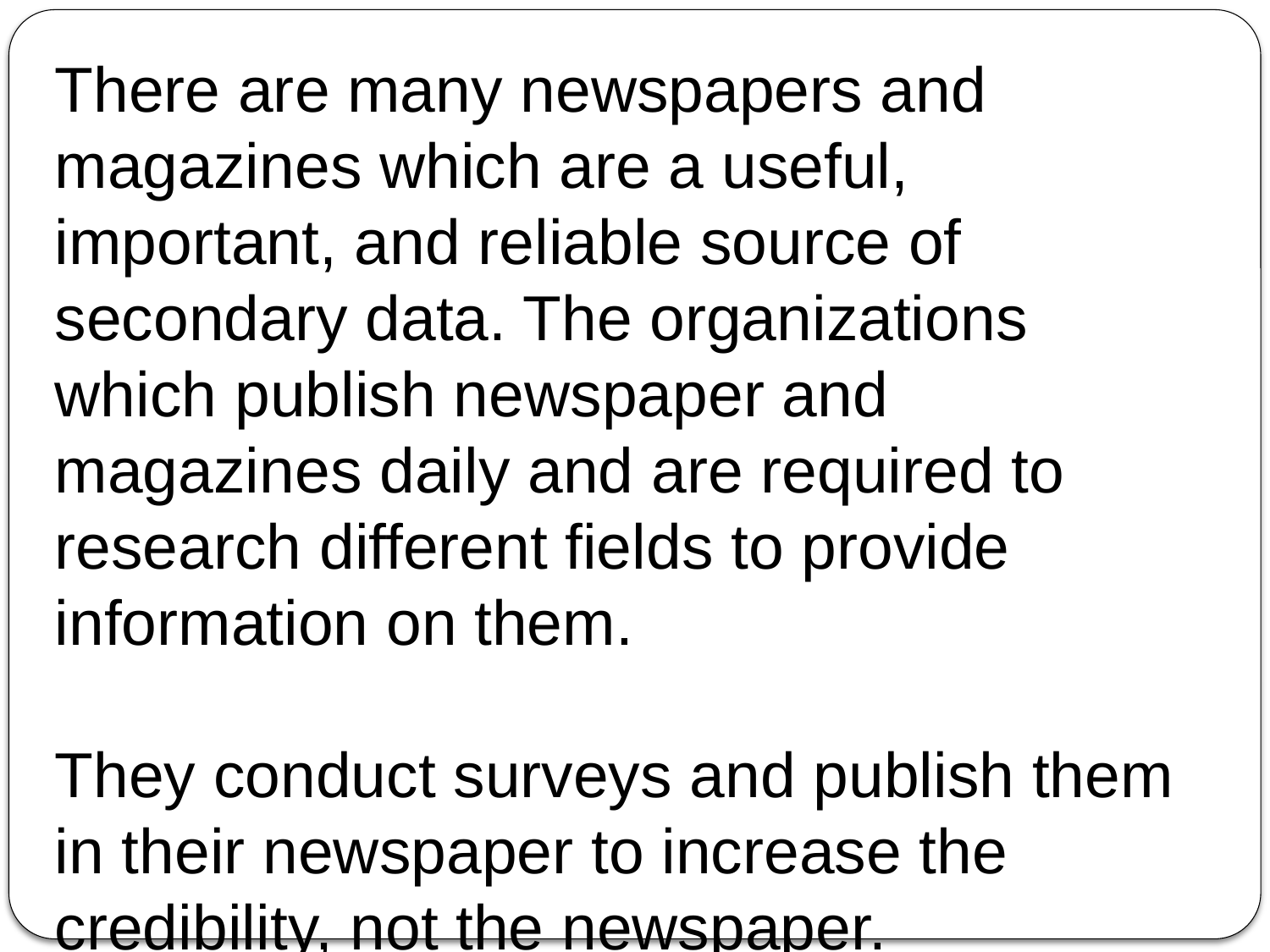

There are many newspapers and magazines which are a useful, important, and reliable source of secondary data. The organizations which publish newspaper and magazines daily and are required to research different fields to provide information on them.

They conduct surveys and publish them in their newspaper to increase the credibility, not the newspaper.